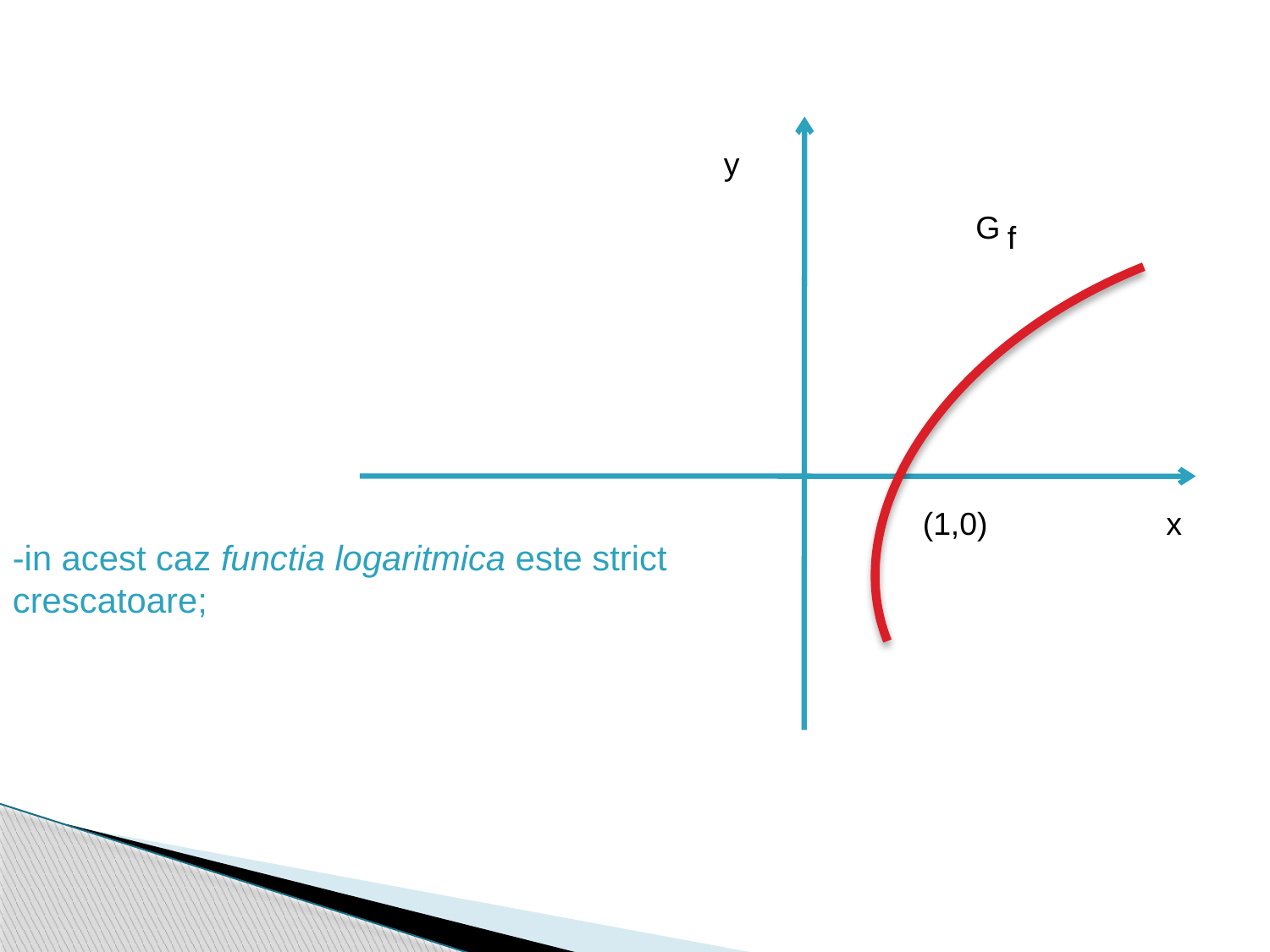

y
G
f
(1,0)
x
-in acest caz functia logaritmica este strict crescatoare;